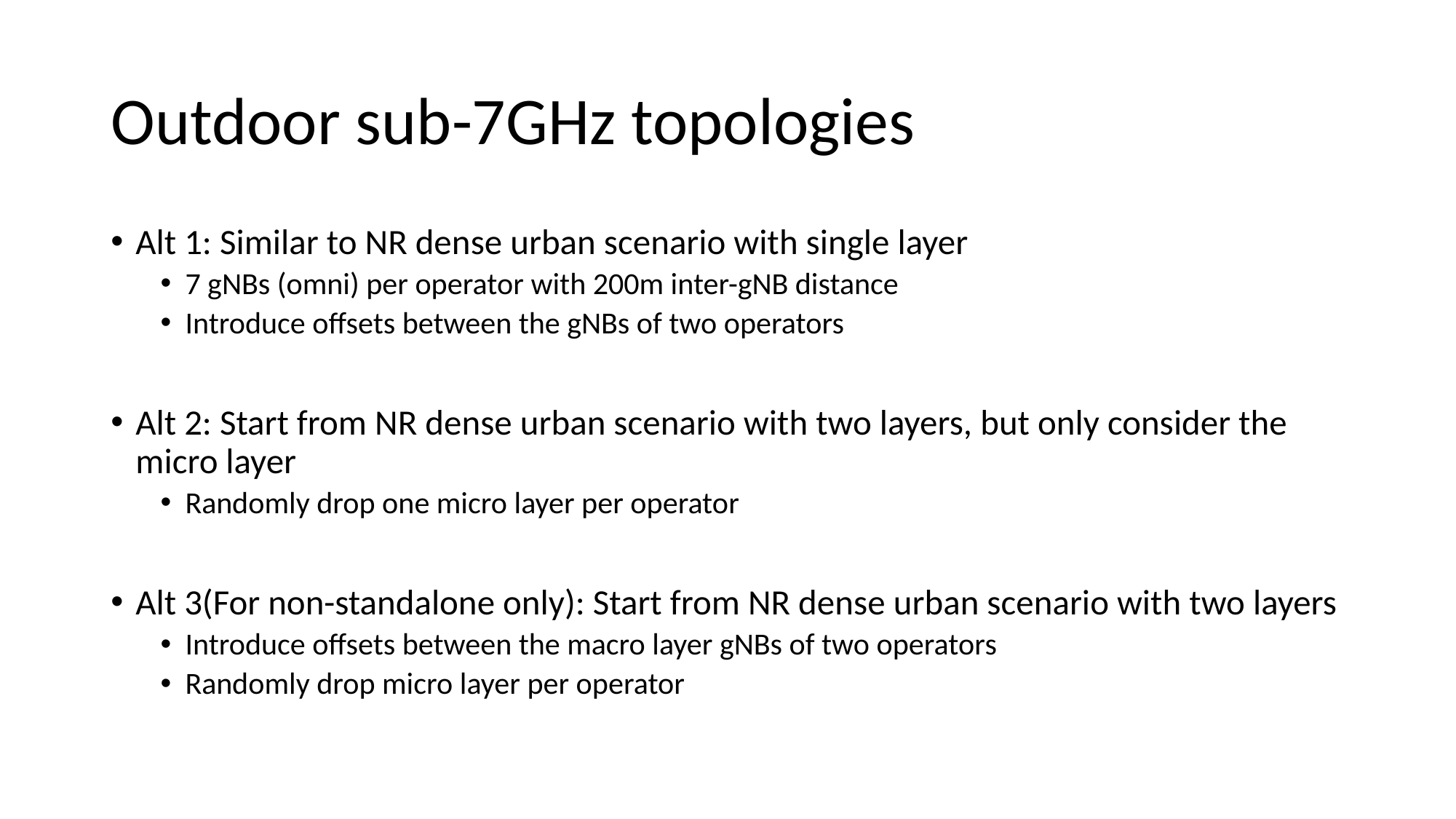

# Outdoor sub-7GHz topologies
Alt 1: Similar to NR dense urban scenario with single layer
7 gNBs (omni) per operator with 200m inter-gNB distance
Introduce offsets between the gNBs of two operators

Alt 2: Start from NR dense urban scenario with two layers, but only consider the micro layer
Randomly drop one micro layer per operator

Alt 3(For non-standalone only): Start from NR dense urban scenario with two layers
Introduce offsets between the macro layer gNBs of two operators
Randomly drop micro layer per operator